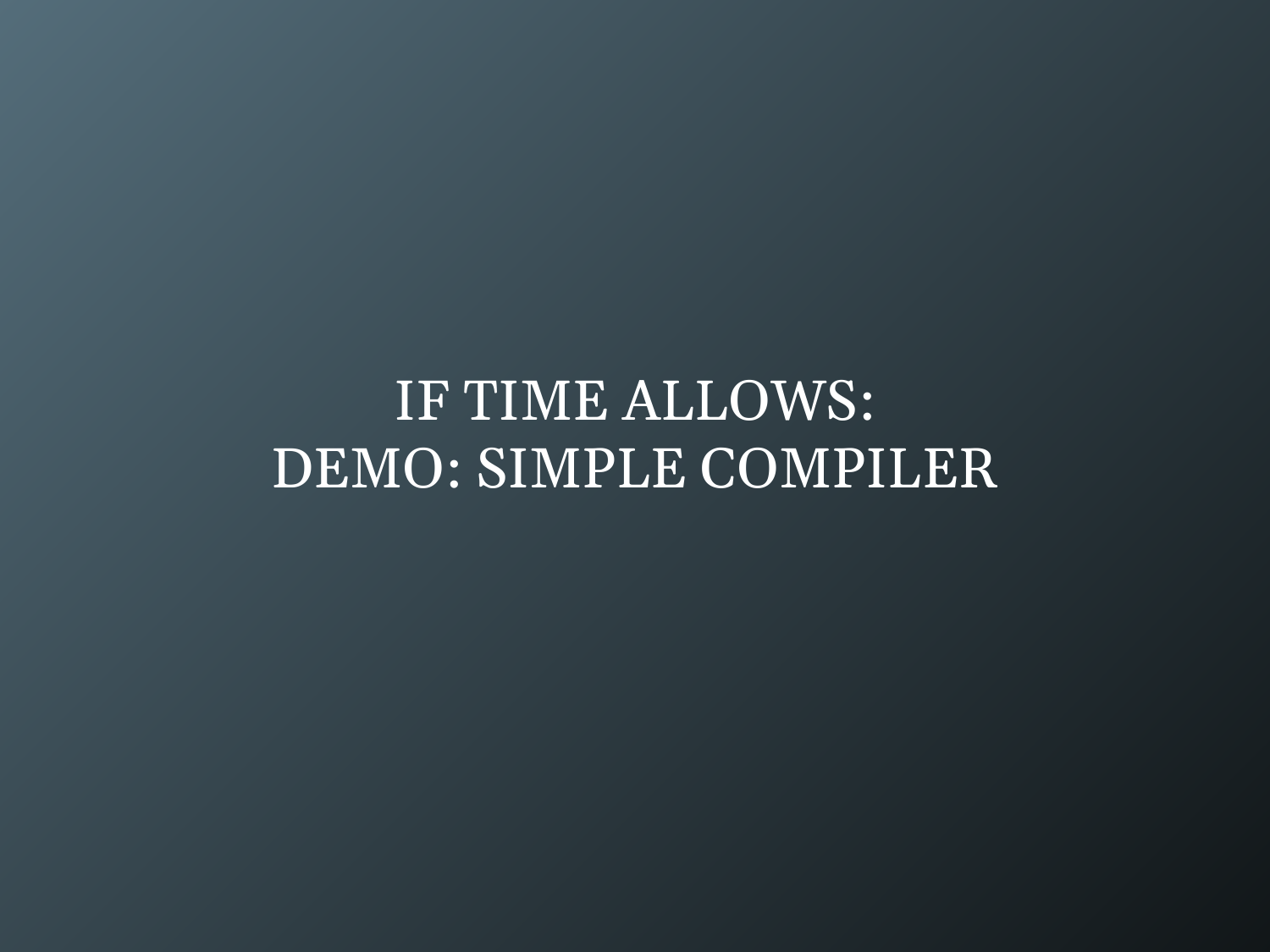

# IF TIME ALLOWS: DEMO: SIMPLE COMPILER